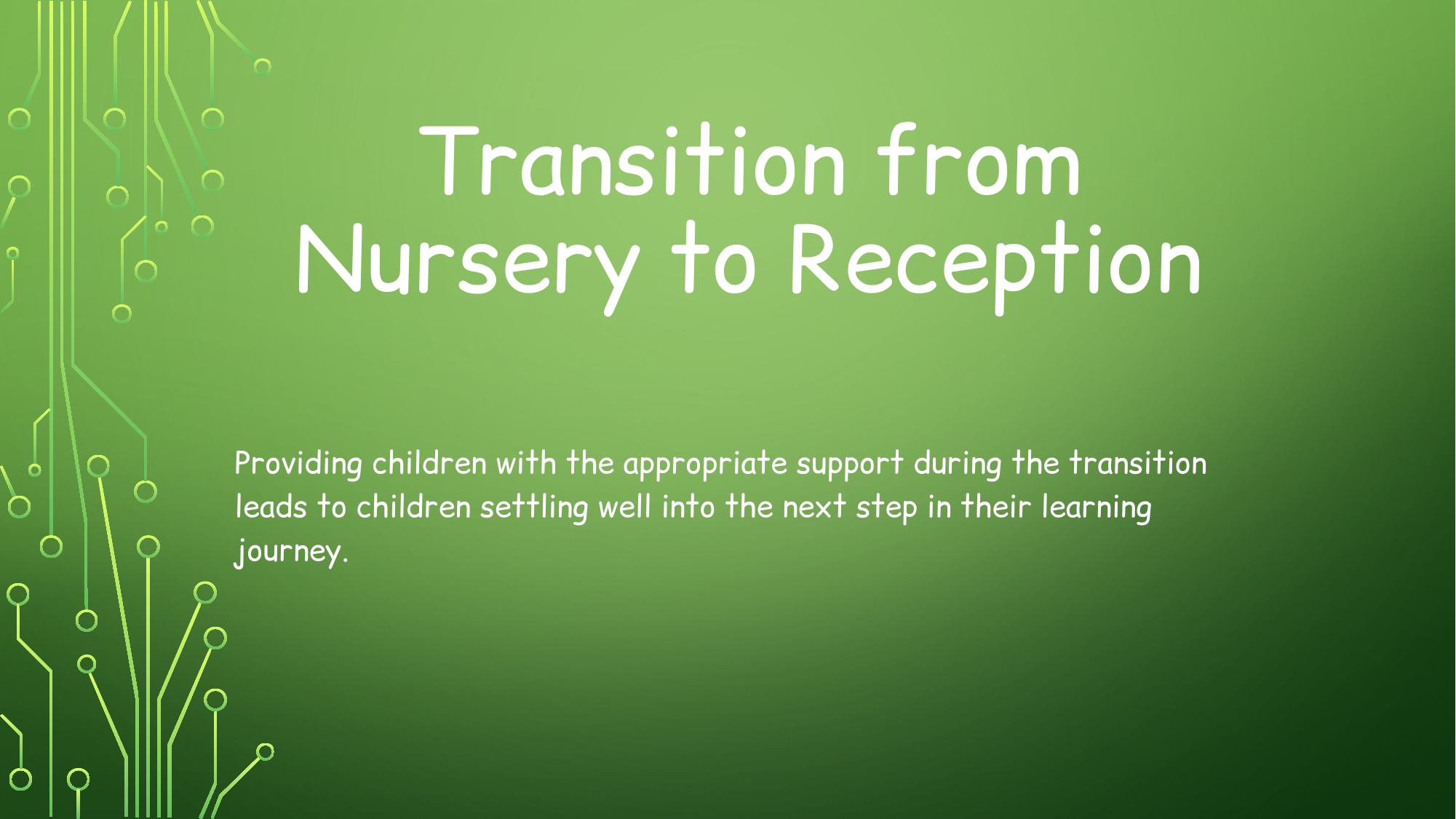

# Transition from Nursery to Reception
Providing children with the appropriate support during the transition  leads to children settling well into the next step in their learning journey.